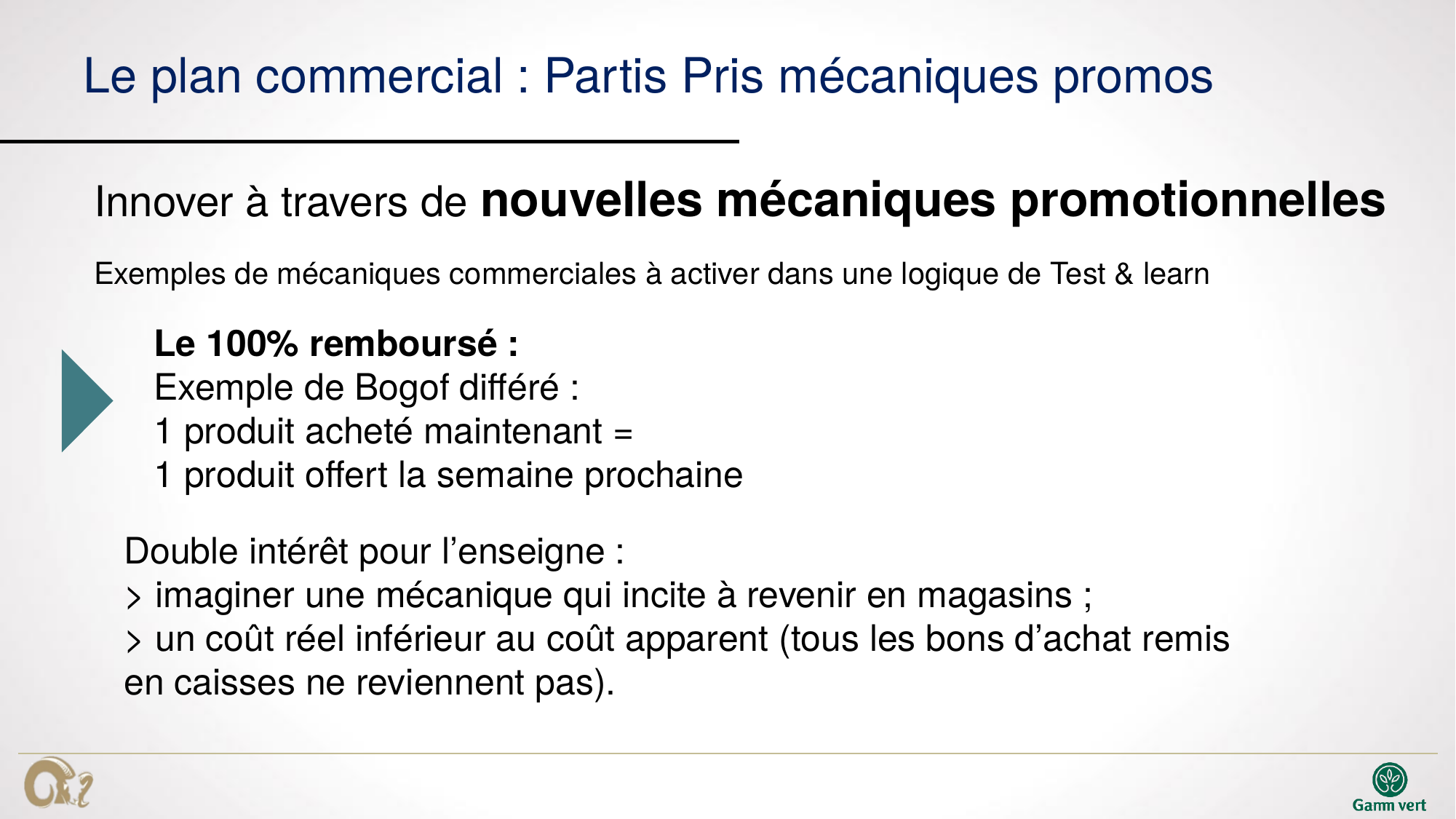

# Le plan commercial : Partis Pris mécaniques promos
Innover à travers de nouvelles mécaniques promotionnelles

Exemples de mécaniques commerciales à activer dans une logique de Test & learn
Le 100% remboursé :
Exemple de Bogof différé :
1 produit acheté maintenant =
1 produit offert la semaine prochaine

Double intérêt pour l’enseigne :
> imaginer une mécanique qui incite à revenir en magasins ;
> un coût réel inférieur au coût apparent (tous les bons d’achat remis en caisses ne reviennent pas).